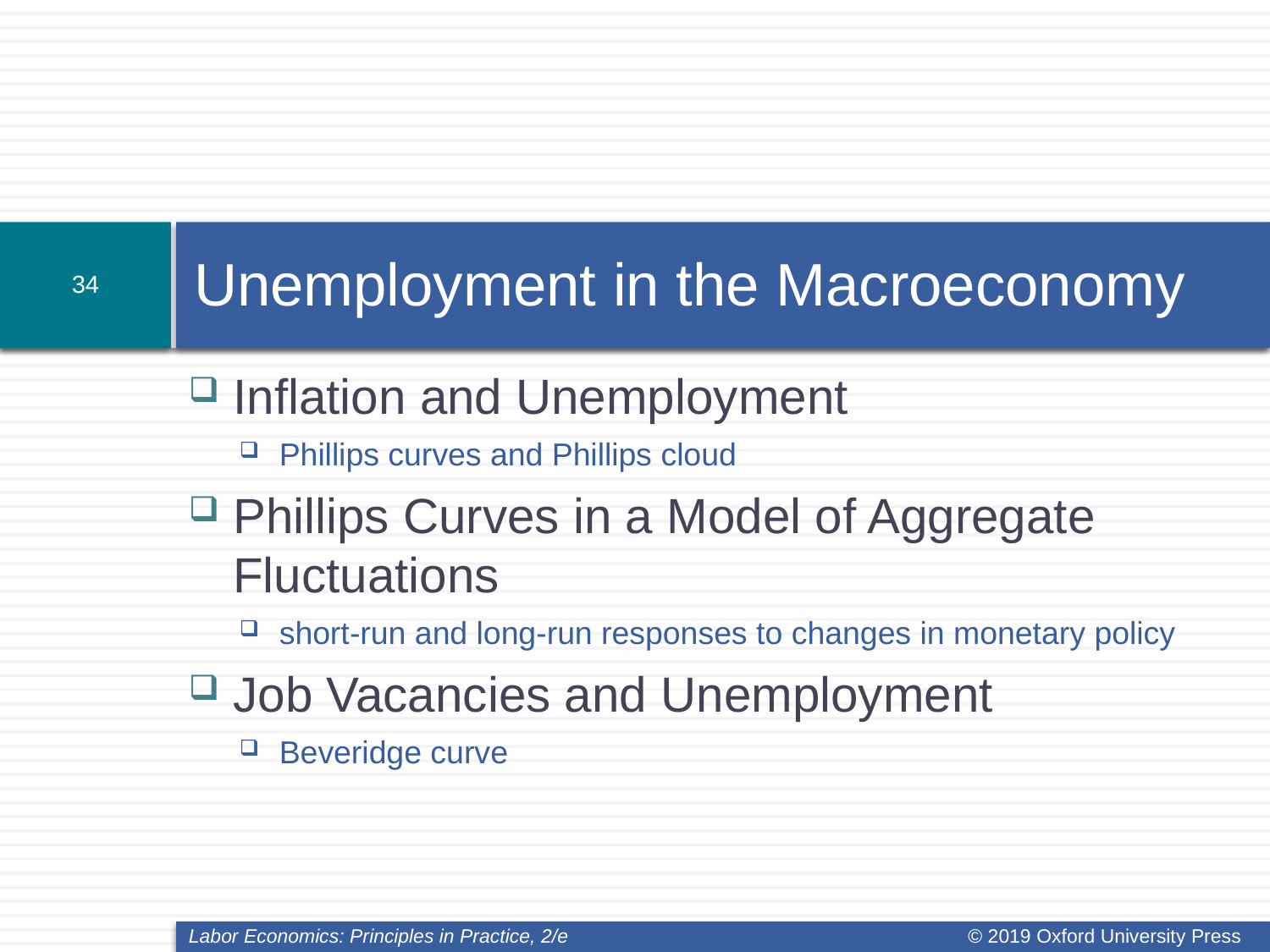

34
# Unemployment in the Macroeconomy
Inflation and Unemployment
Phillips curves and Phillips cloud
Phillips Curves in a Model of Aggregate Fluctuations
short-run and long-run responses to changes in monetary policy
Job Vacancies and Unemployment
Beveridge curve
Labor Economics: Principles in Practice, 2/e
© 2019 Oxford University Press